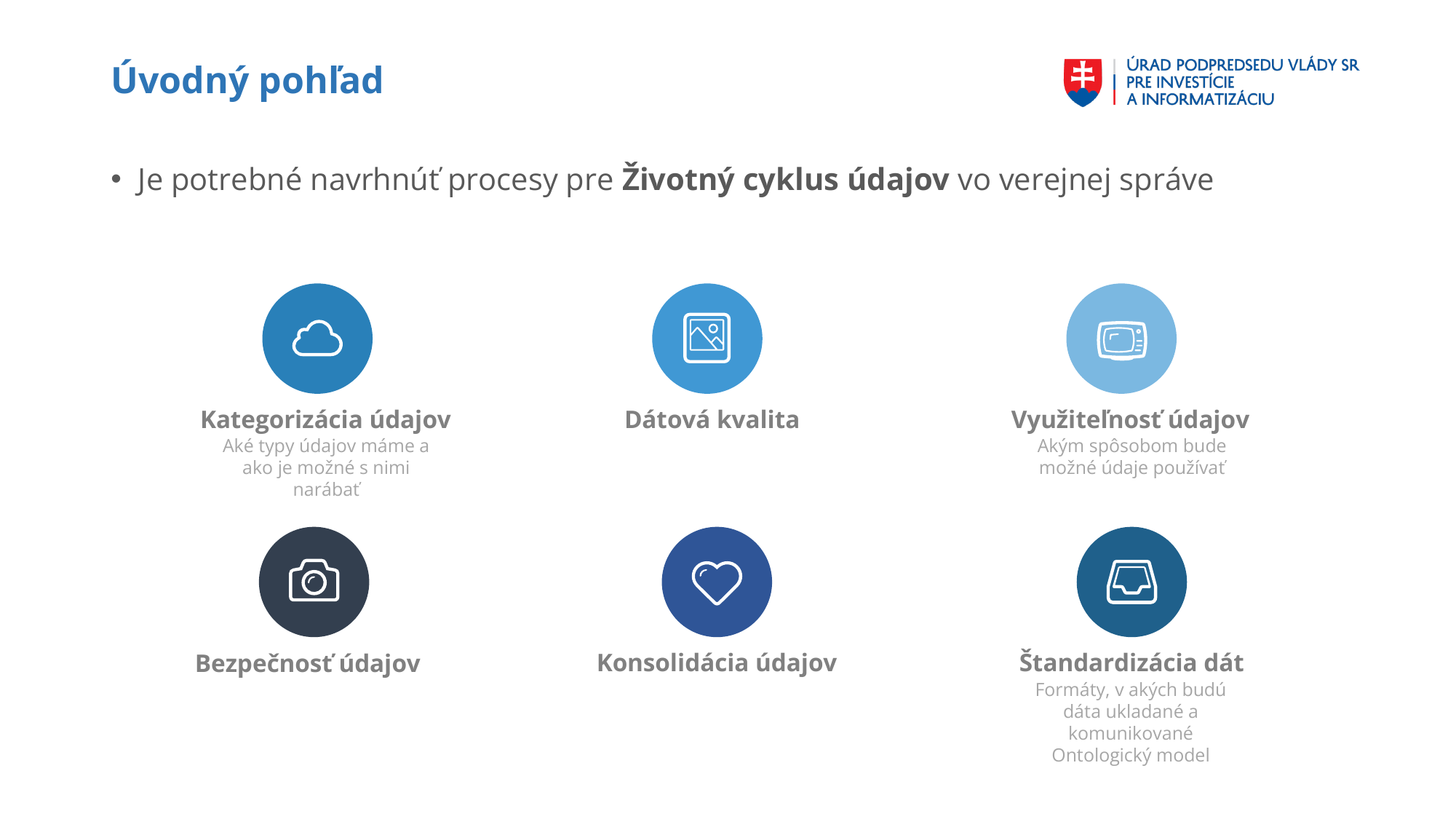

# Úvodný pohľad
Je potrebné navrhnúť procesy pre Životný cyklus údajov vo verejnej správe

Kategorizácia údajov
Dátová kvalita
Využiteľnosť údajov
Aké typy údajov máme a ako je možné s nimi narábať
Akým spôsobom bude možné údaje používať

Konsolidácia údajov
Štandardizácia dát
Bezpečnosť údajov
Formáty, v akých budú dáta ukladané a komunikované
Ontologický model